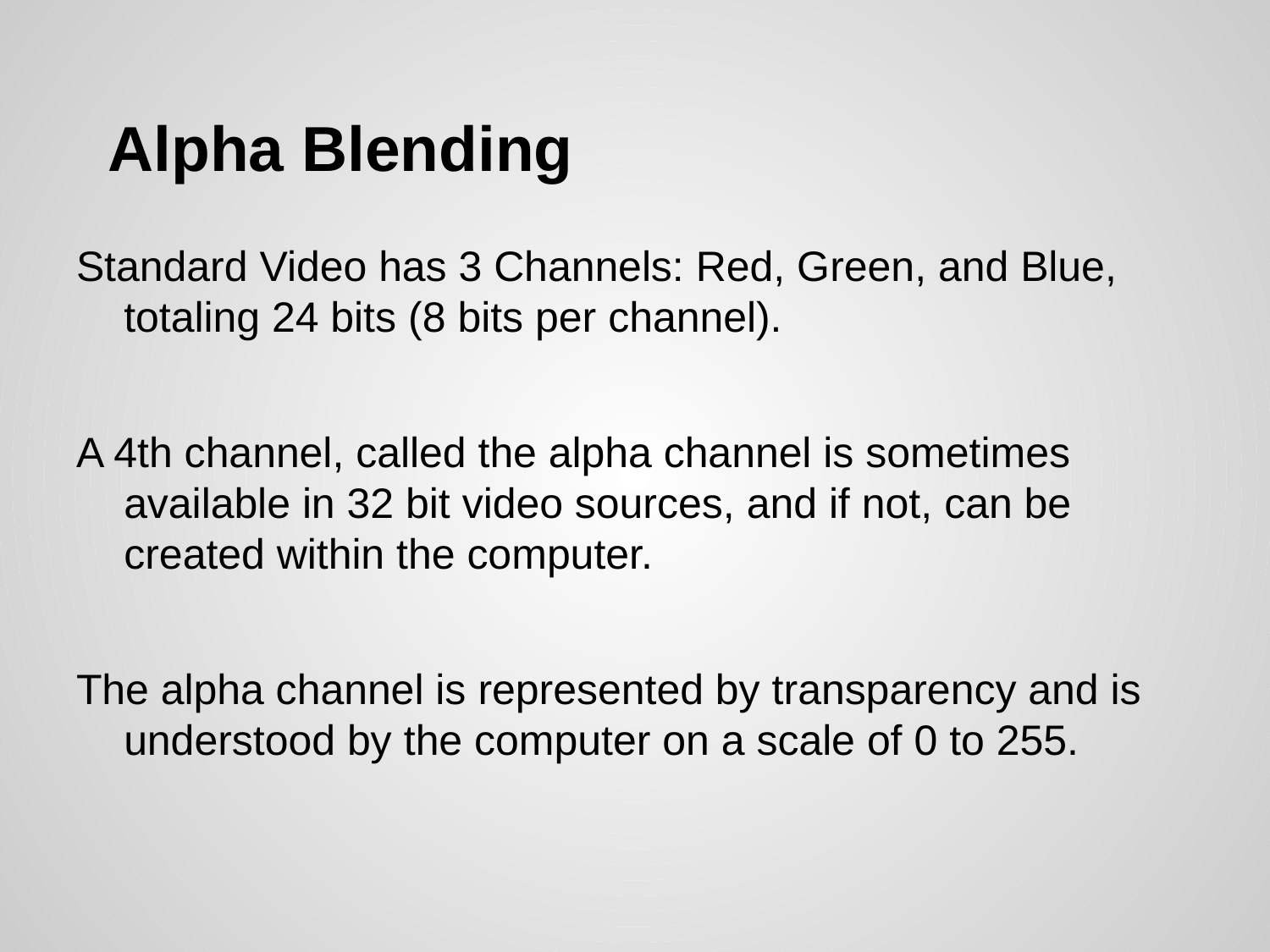

# Alpha Blending
Standard Video has 3 Channels: Red, Green, and Blue, totaling 24 bits (8 bits per channel).

A 4th channel, called the alpha channel is sometimes available in 32 bit video sources, and if not, can be created within the computer.

The alpha channel is represented by transparency and is understood by the computer on a scale of 0 to 255.